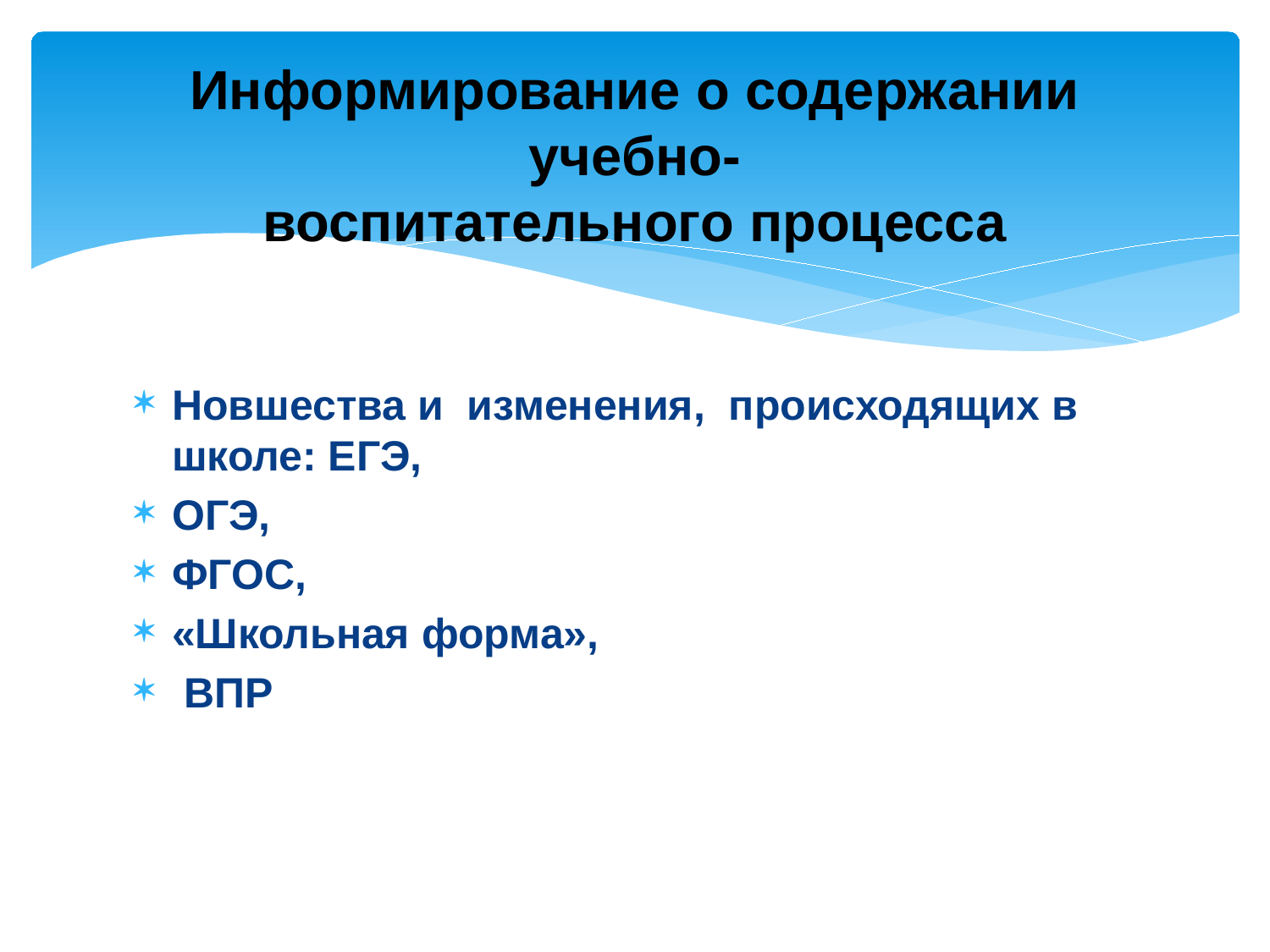

# Информирование о содержании учебно- воспитательного процесса
Новшества и  изменения,  происходящих в школе: ЕГЭ,
ОГЭ,
ФГОС,
«Школьная форма»,
 ВПР